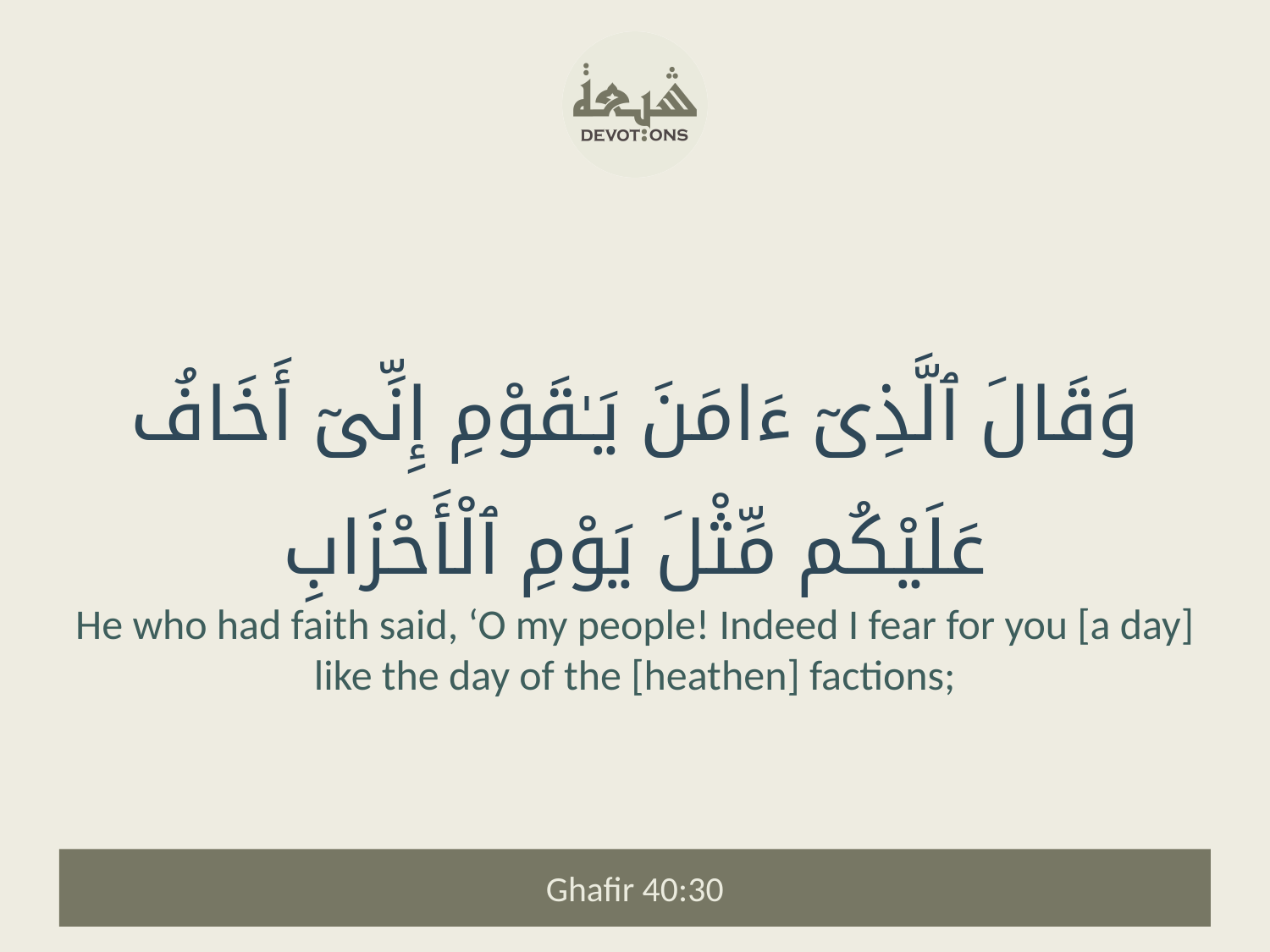

وَقَالَ ٱلَّذِىٓ ءَامَنَ يَـٰقَوْمِ إِنِّىٓ أَخَافُ عَلَيْكُم مِّثْلَ يَوْمِ ٱلْأَحْزَابِ
He who had faith said, ‘O my people! Indeed I fear for you [a day] like the day of the [heathen] factions;
Ghafir 40:30